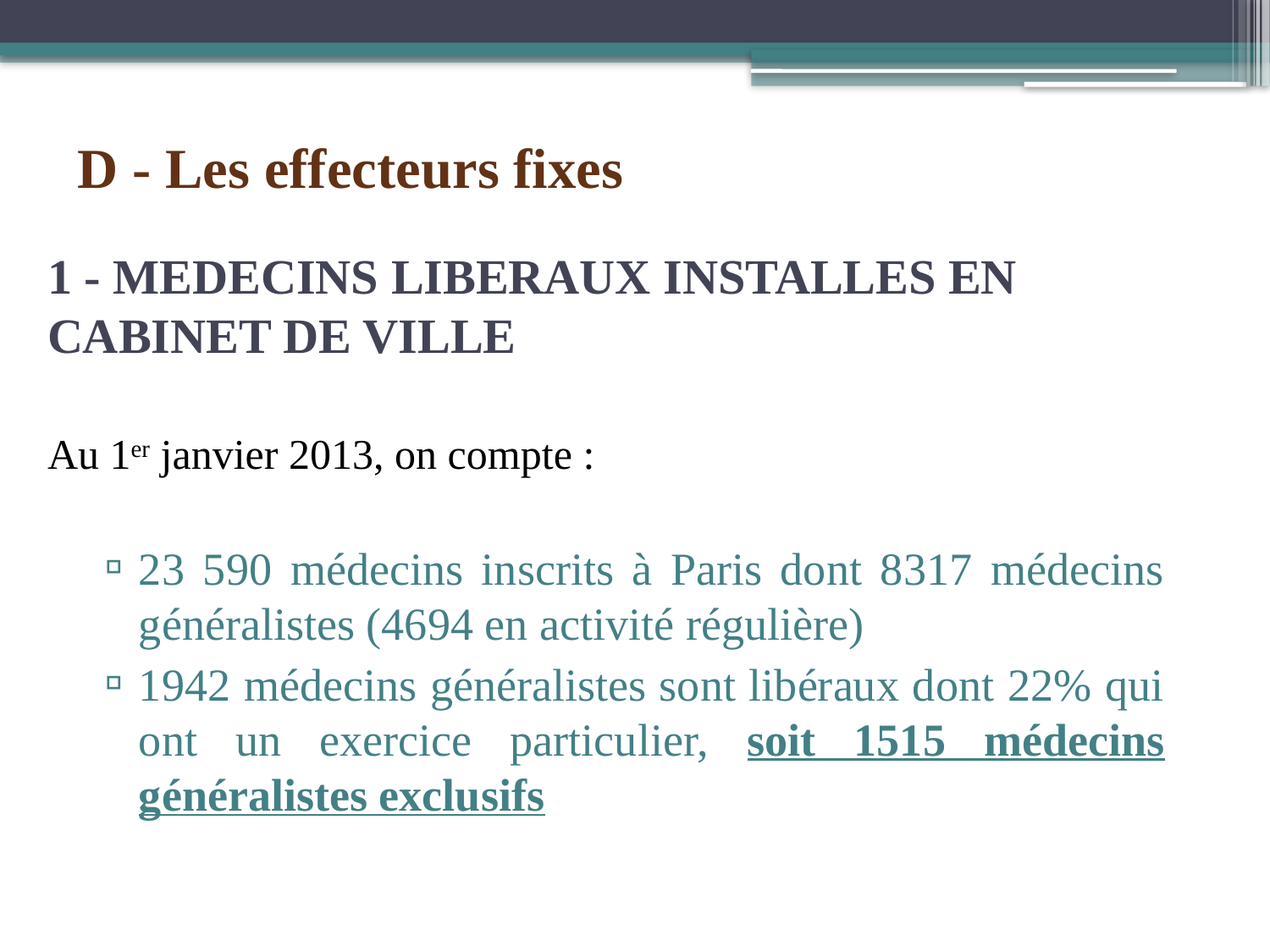

# D - Les effecteurs fixes

1 - MEDECINS LIBERAUX INSTALLES EN CABINET DE VILLE
Au 1er janvier 2013, on compte :

23 590 médecins inscrits à Paris dont 8317 médecins généralistes (4694 en activité régulière)
1942 médecins généralistes sont libéraux dont 22% qui ont un exercice particulier, soit 1515 médecins généralistes exclusifs